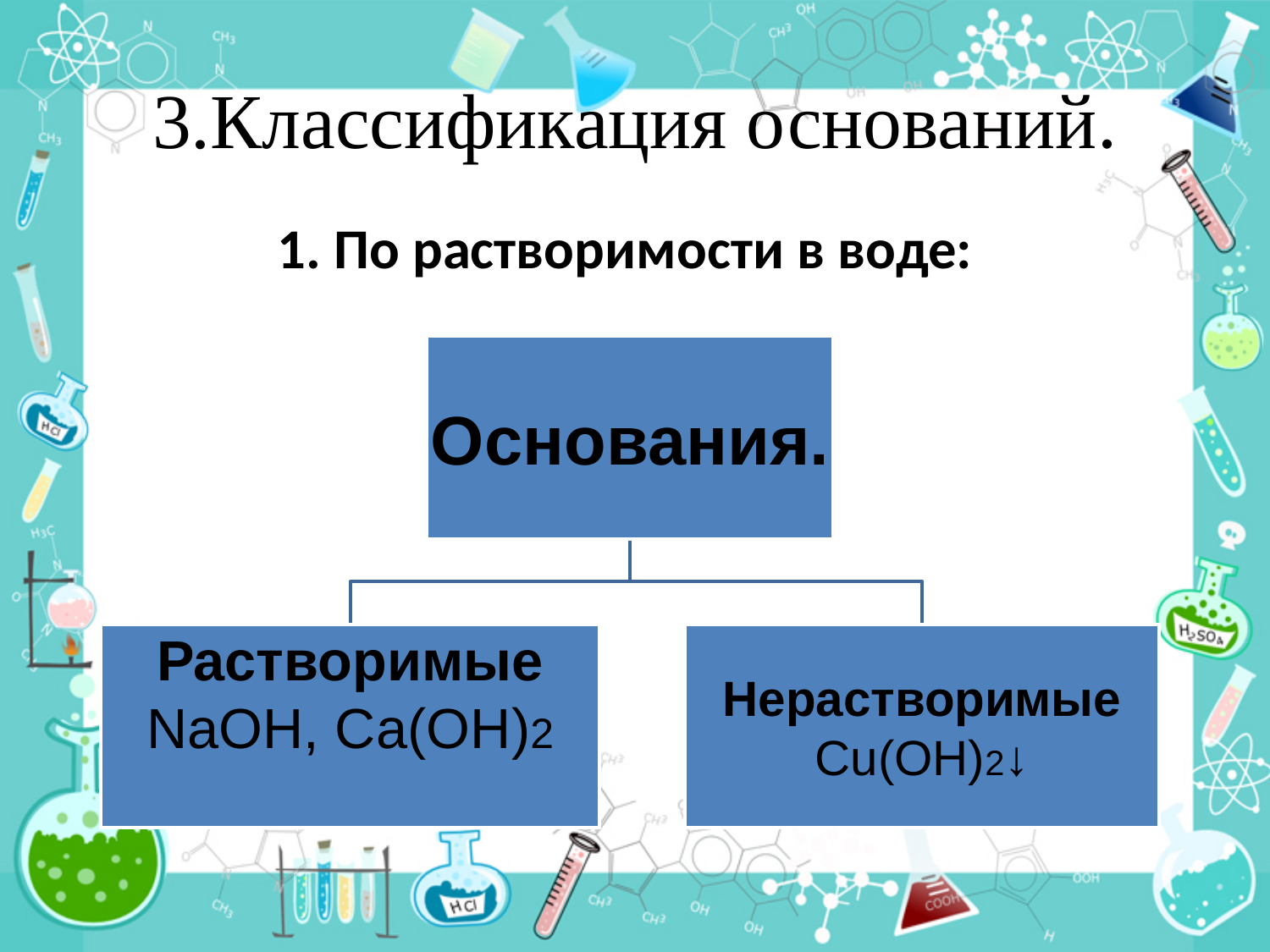

# 3.Классификация оснований.
1. По растворимости в воде:

Основания.
Растворимые
NaOH, Са(OH)2

Нерастворимые
Сu(OH)2↓